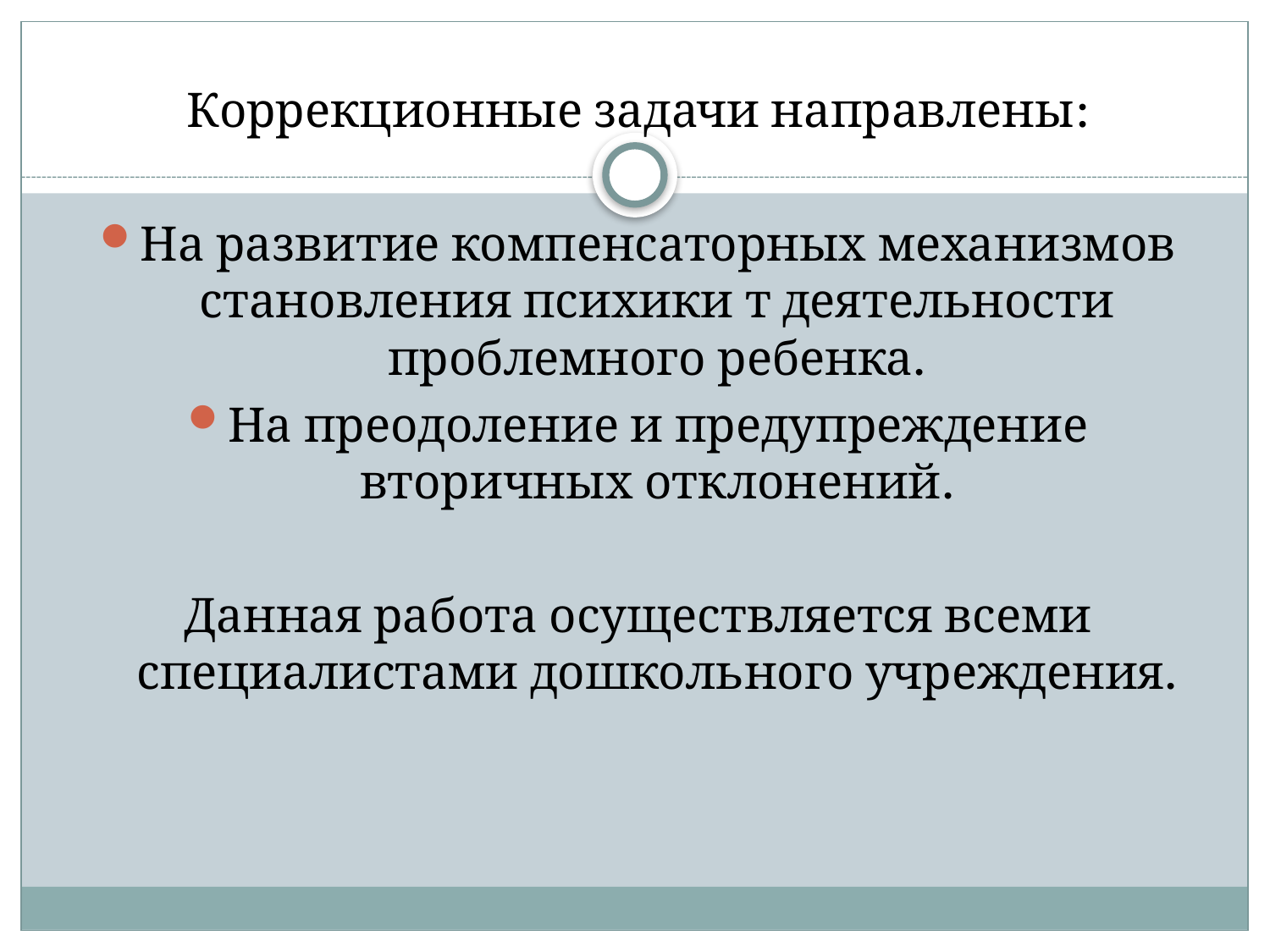

Коррекционные задачи направлены:

На развитие компенсаторных механизмов становления психики т деятельности проблемного ребенка.
На преодоление и предупреждение вторичных отклонений.

Данная работа осуществляется всеми специалистами дошкольного учреждения.